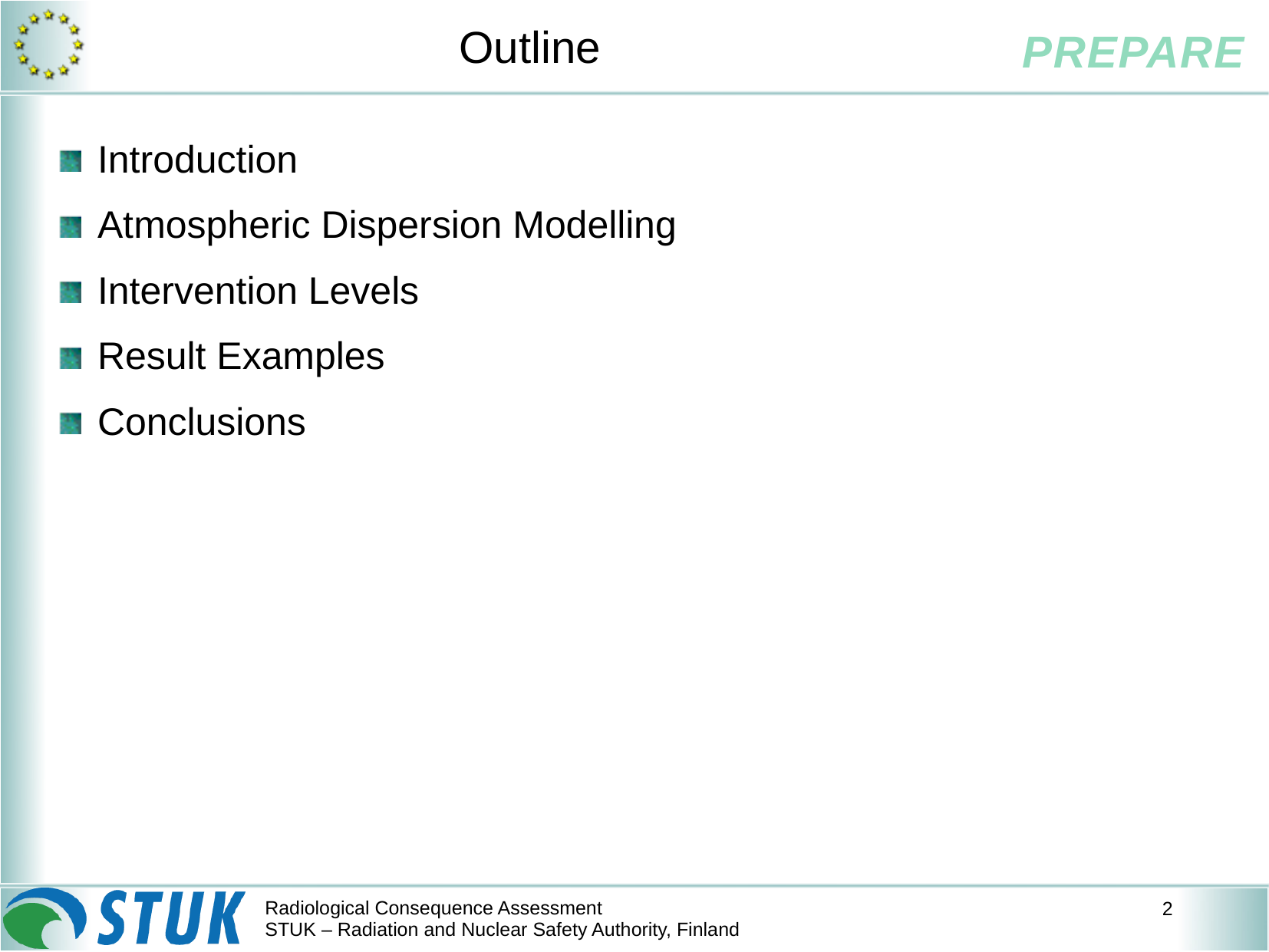

# Outline
Introduction
Atmospheric Dispersion Modelling
Intervention Levels
Result Examples
Conclusions